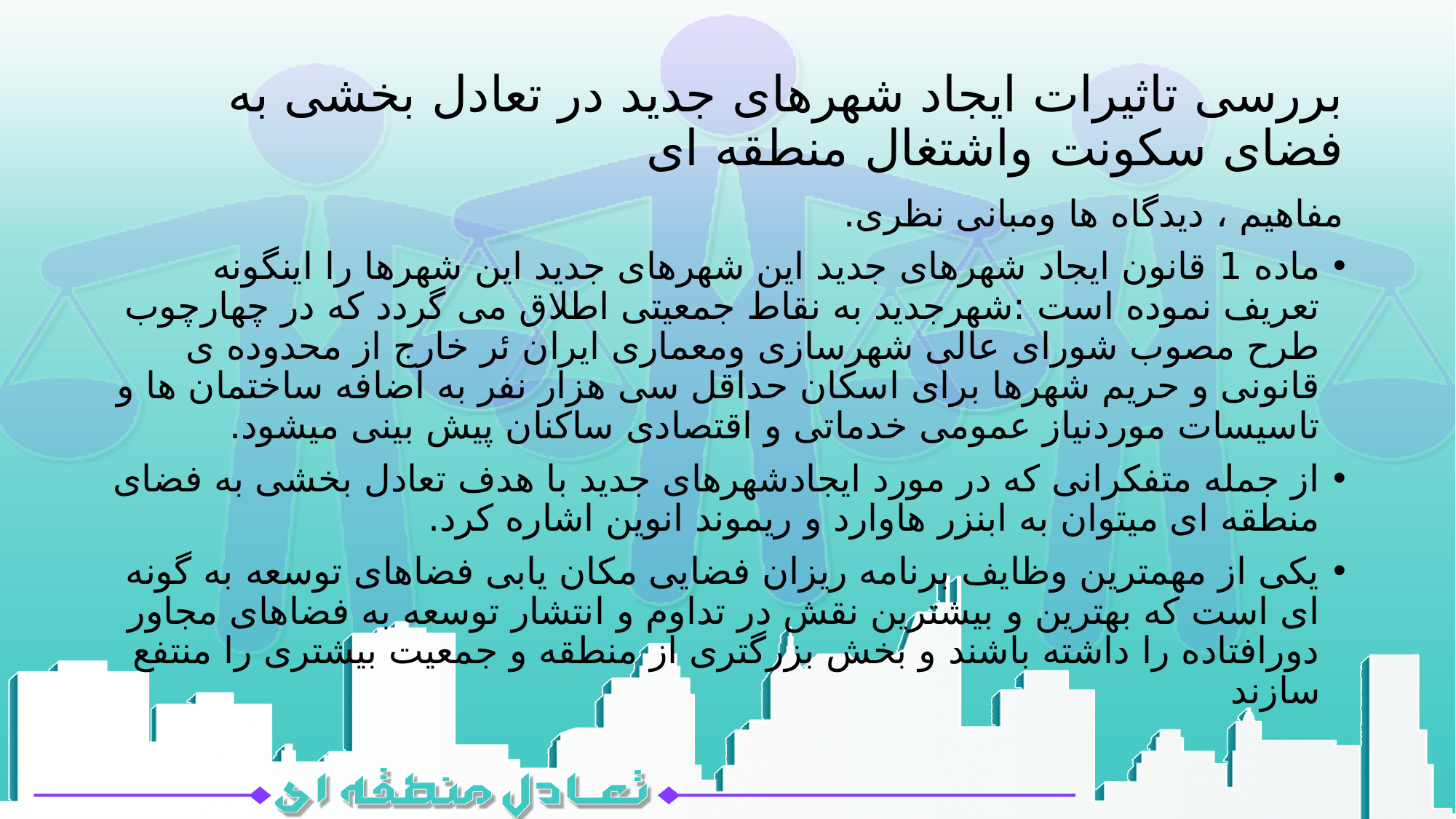

# بررسی تاثیرات ایجاد شهرهای جدید در تعادل بخشی به فضای سکونت واشتغال منطقه ای
مفاهیم ، دیدگاه ها ومبانی نظری.
ماده 1 قانون ایجاد شهرهای جدید این شهرهای جدید این شهرها را اینگونه تعریف نموده است :شهرجدید به نقاط جمعیتی اطلاق می گردد که در چهارچوب طرح مصوب شورای عالی شهرسازی ومعماری ایران ئر خارج از محدوده ی قانونی و حریم شهرها برای اسکان حداقل سی هزار نفر به اضافه ساختمان ها و تاسیسات موردنیاز عمومی خدماتی و اقتصادی ساکنان پیش بینی میشود.
از جمله متفکرانی که در مورد ایجادشهرهای جدید با هدف تعادل بخشی به فضای منطقه ای میتوان به ابنزر هاوارد و ریموند انوین اشاره کرد.
یکی از مهمترین وظایف برنامه ریزان فضایی مکان یابی فضاهای توسعه به گونه ای است که بهترین و بیشترین نقش در تداوم و انتشار توسعه به فضاهای مجاور دورافتاده را داشته باشند و بخش بزرگتری از منطقه و جمعیت بیشتری را منتفع سازند